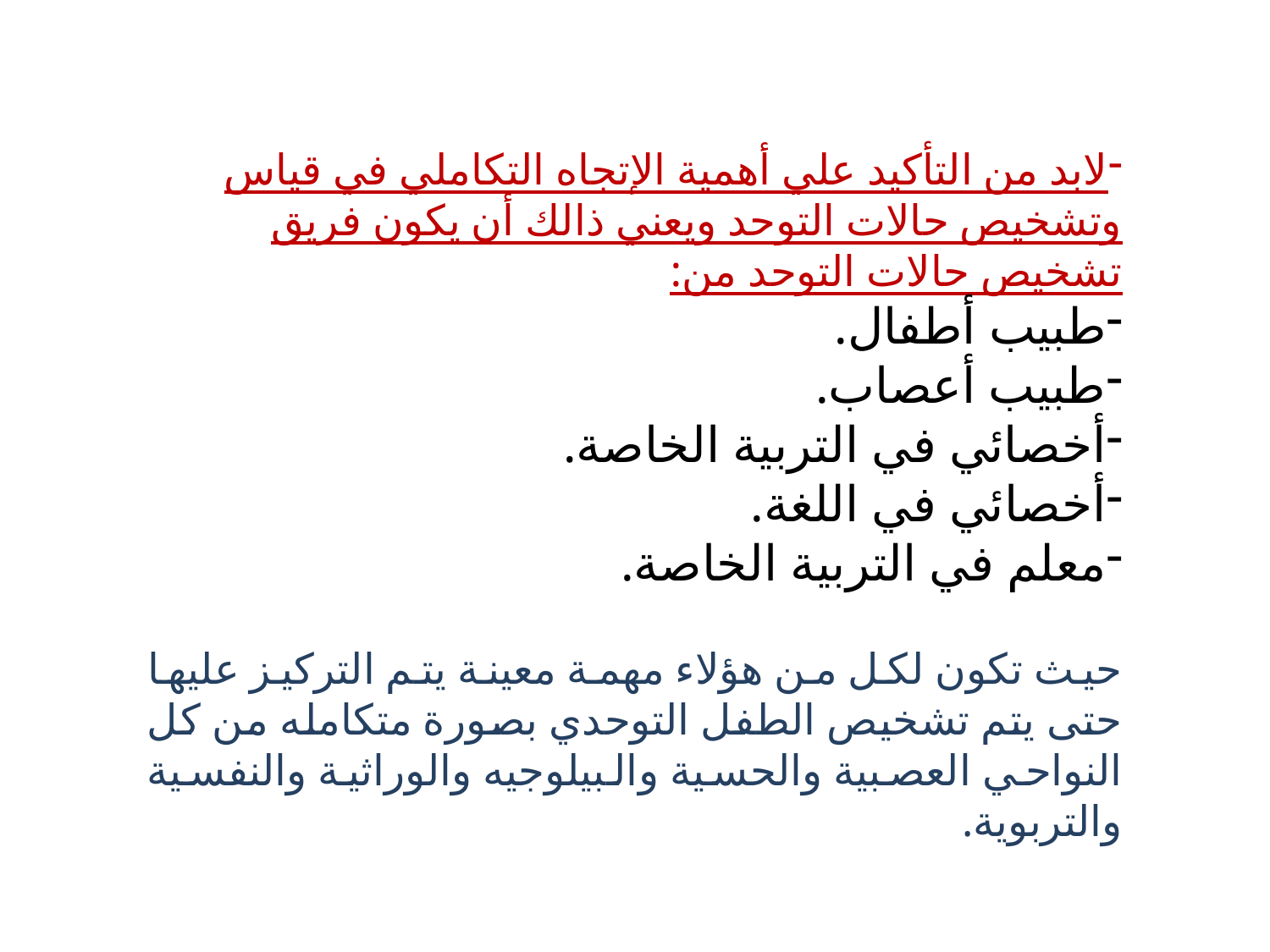

لابد من التأكيد علي أهمية الإتجاه التكاملي في قياس وتشخيص حالات التوحد ويعني ذالك أن يكون فريق تشخيص حالات التوحد من:
طبيب أطفال.
طبيب أعصاب.
أخصائي في التربية الخاصة.
أخصائي في اللغة.
معلم في التربية الخاصة.

حيث تكون لكل من هؤلاء مهمة معينة يتم التركيز عليها حتى يتم تشخيص الطفل التوحدي بصورة متكامله من كل النواحي العصبية والحسية والبيلوجيه والوراثية والنفسية والتربوية.